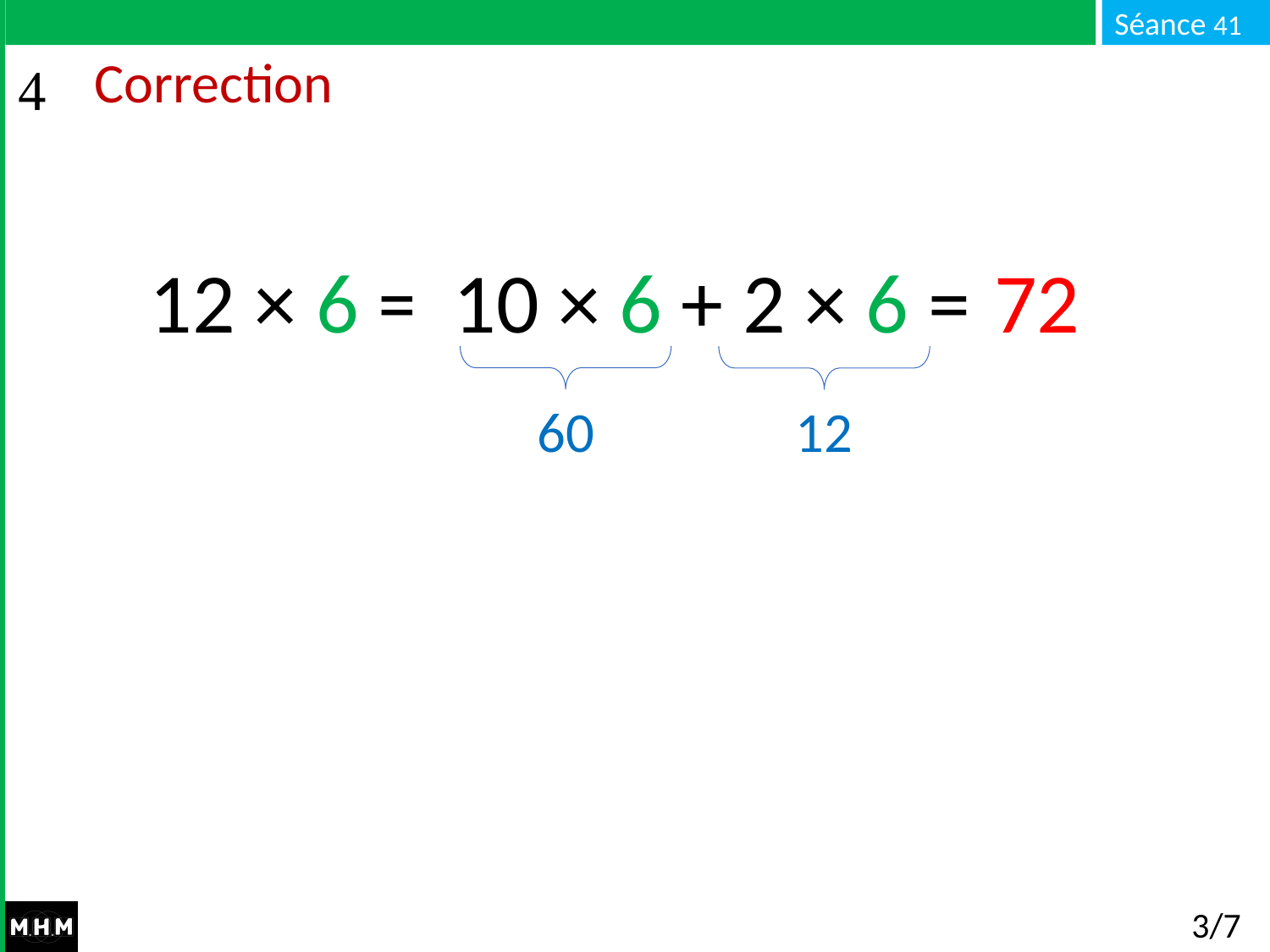

# Correction
10 × 6 + 2 × 6 = …
72
12 × 6 = …

60

12
3/7